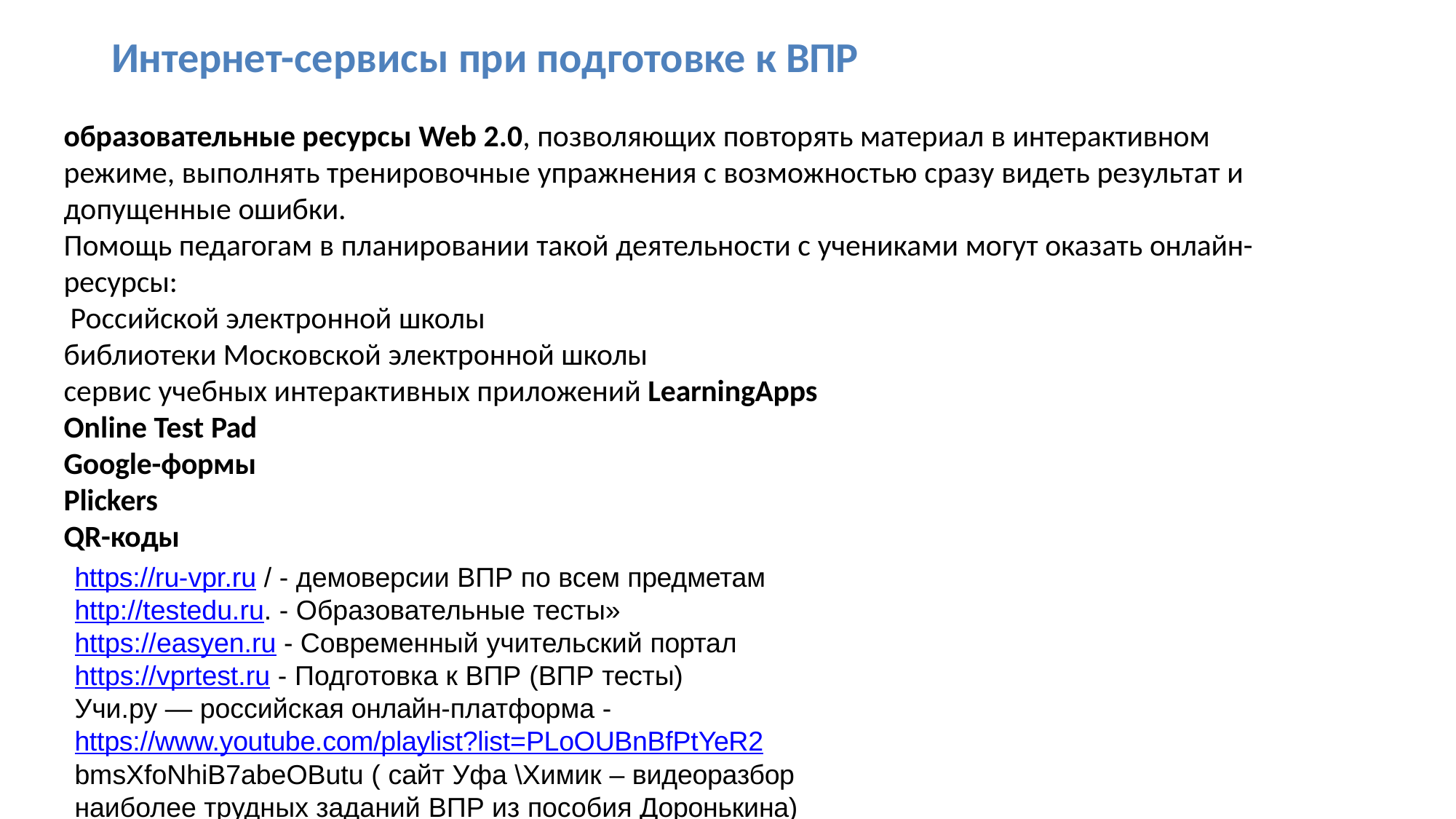

# Интернет-сервисы при подготовке к ВПР
образовательные ресурсы Web 2.0, позволяющих повторять материал в интерактивном
режиме, выполнять тренировочные упражнения с возможностью сразу видеть результат и допущенные ошибки.
Помощь педагогам в планировании такой деятельности с учениками могут оказать онлайн- ресурсы:
Российской электронной школы
библиотеки Московской электронной школы
сервис учебных интерактивных приложений LearningApps Online Test Pad
Google-формы
Plickers
QR-коды
https://ru-vpr.ru / - демоверсии ВПР по всем предметам http://testedu.ru. - Образовательные тесты» https://easyen.ru - Современный учительский портал https://vprtest.ru - Подготовка к ВПР (ВПР тесты) Учи.ру — российская онлайн-платформа - https://www.youtube.com/playlist?list=PLoOUBnBfPtYeR2
bmsXfoNhiB7abeOButu ( сайт Уфа \Химик – видеоразбор наиболее трудных заданий ВПР из пособия Доронькина)